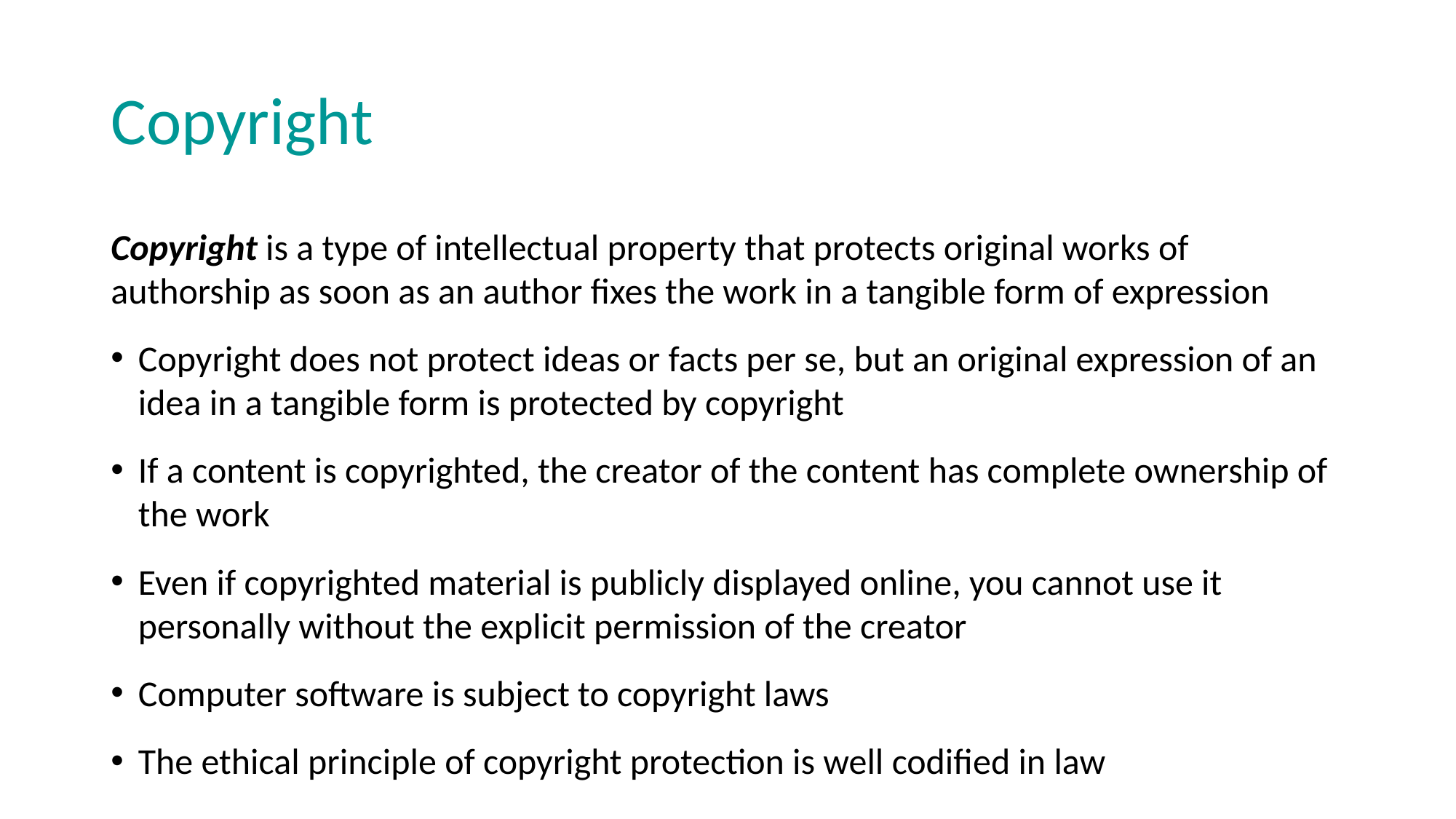

# Copyright
Copyright is a type of intellectual property that protects original works of authorship as soon as an author fixes the work in a tangible form of expression
Copyright does not protect ideas or facts per se, but an original expression of an idea in a tangible form is protected by copyright
If a content is copyrighted, the creator of the content has complete ownership of the work
Even if copyrighted material is publicly displayed online, you cannot use it personally without the explicit permission of the creator
Computer software is subject to copyright laws
The ethical principle of copyright protection is well codified in law